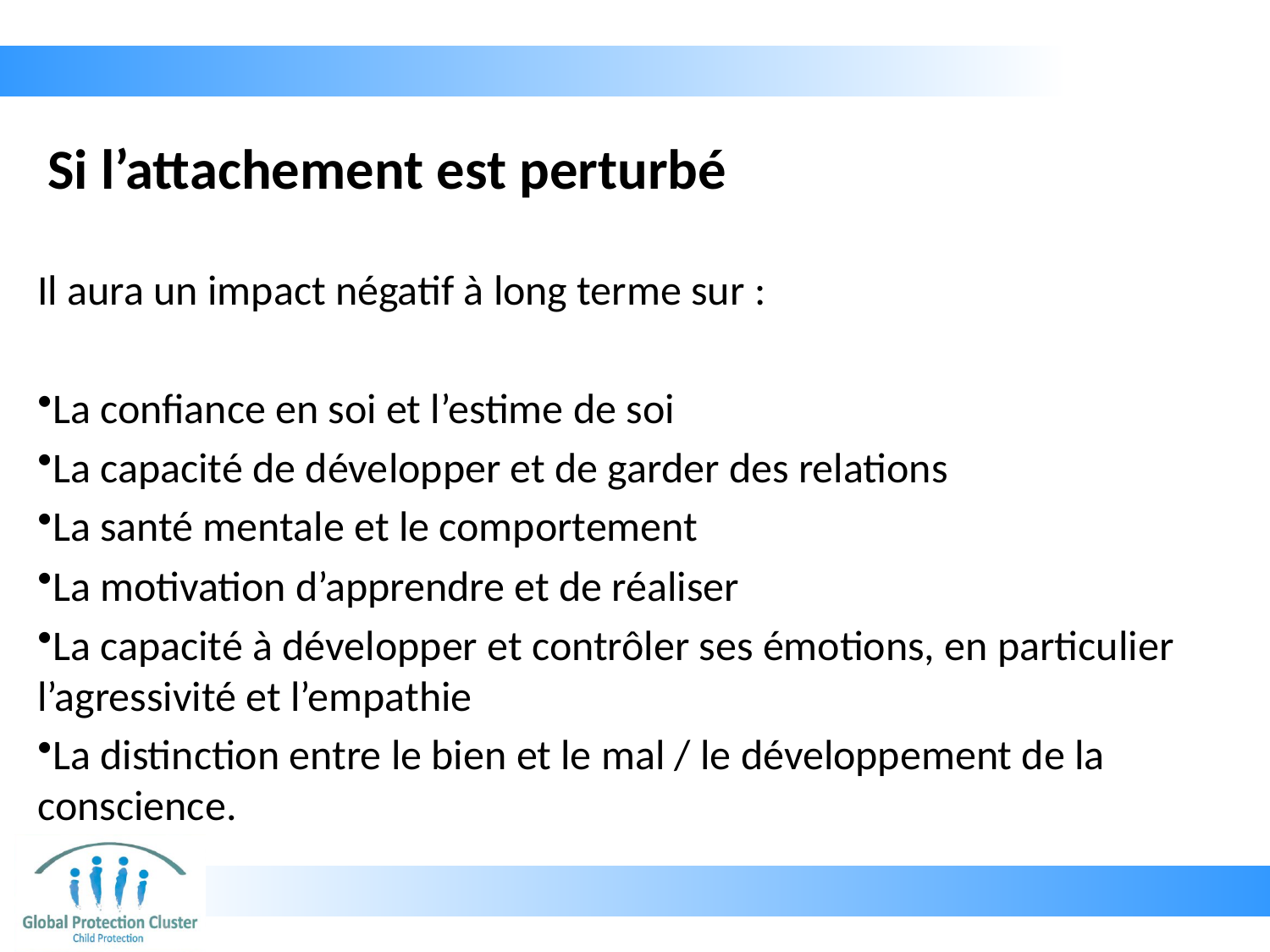

# Si l’attachement est perturbé
Il aura un impact négatif à long terme sur :

La confiance en soi et l’estime de soi
La capacité de développer et de garder des relations
La santé mentale et le comportement
La motivation d’apprendre et de réaliser
La capacité à développer et contrôler ses émotions, en particulier l’agressivité et l’empathie
La distinction entre le bien et le mal / le développement de la conscience.